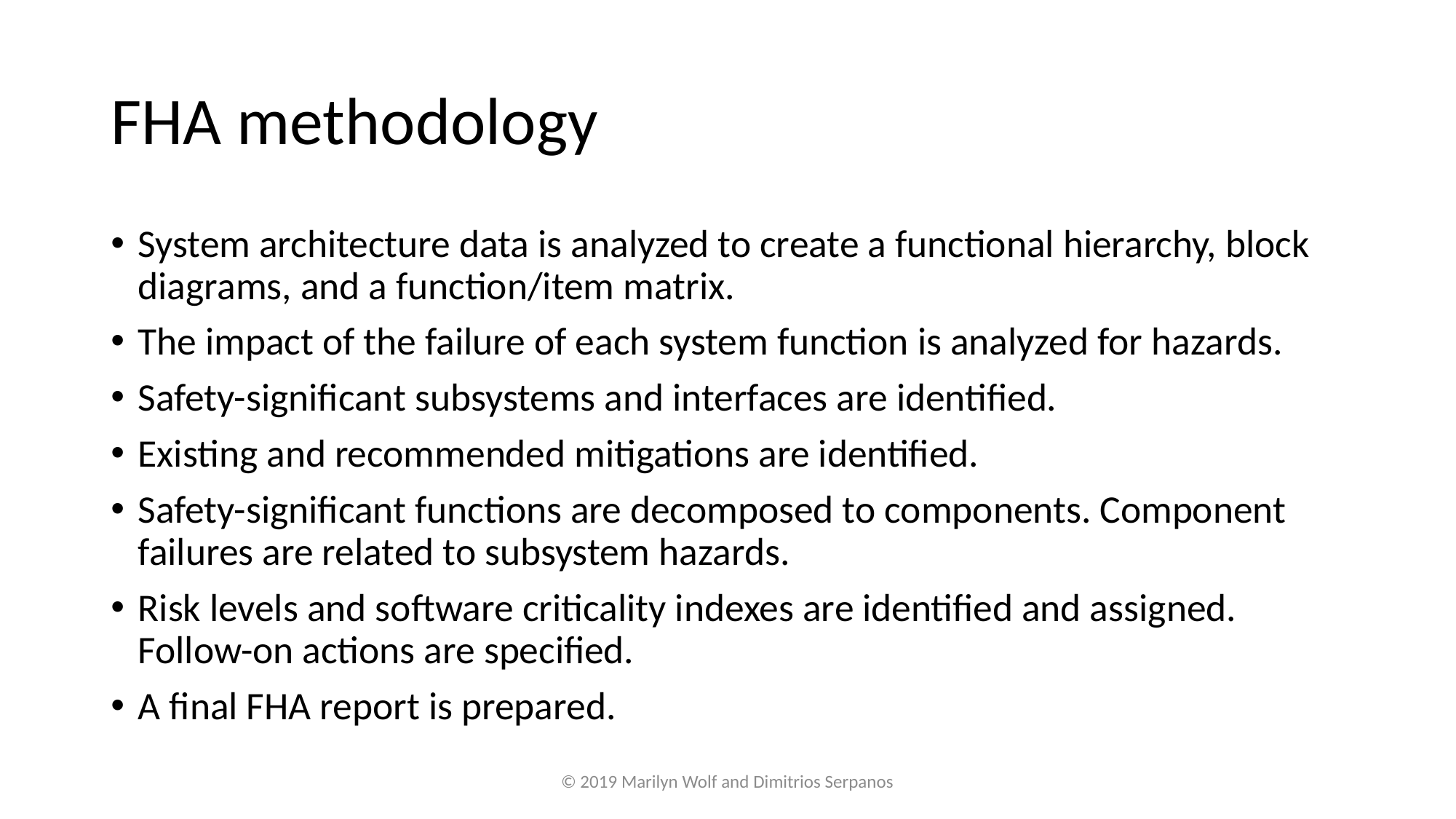

# FHA methodology
System architecture data is analyzed to create a functional hierarchy, block diagrams, and a function/item matrix.
The impact of the failure of each system function is analyzed for hazards.
Safety-significant subsystems and interfaces are identified.
Existing and recommended mitigations are identified.
Safety-significant functions are decomposed to components. Component failures are related to subsystem hazards.
Risk levels and software criticality indexes are identified and assigned. Follow-on actions are specified.
A final FHA report is prepared.
© 2019 Marilyn Wolf and Dimitrios Serpanos